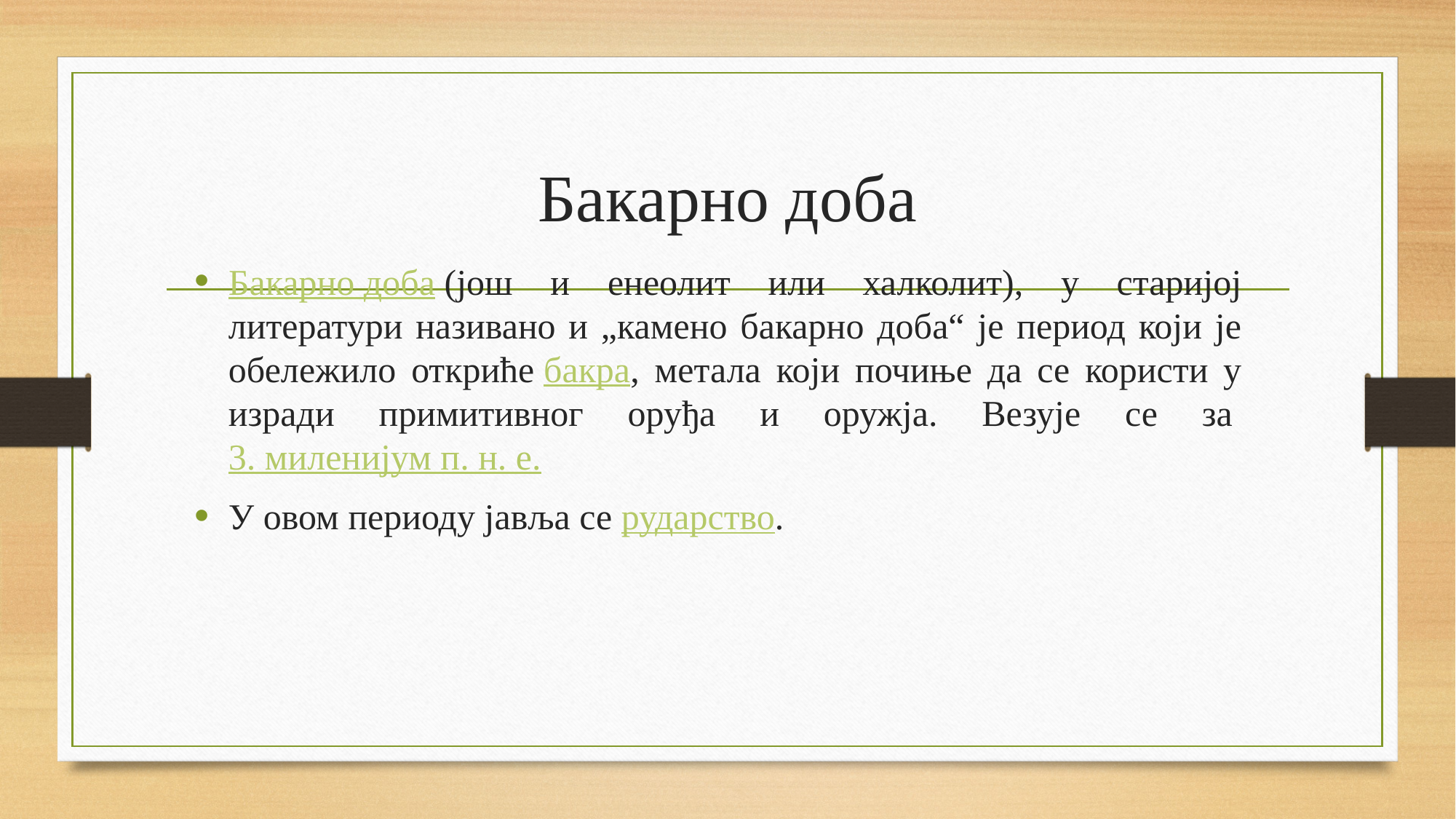

# Бакарно доба
Бакарно доба (још и енеолит или халколит), у старијој литератури називано и „камено бакарно доба“ је период који је обележило откриће бакра, метала који почиње да се користи у изради примитивног оруђа и оружја. Везује се за 3. миленијум п. н. е.
У овом периоду јавља се рударство.